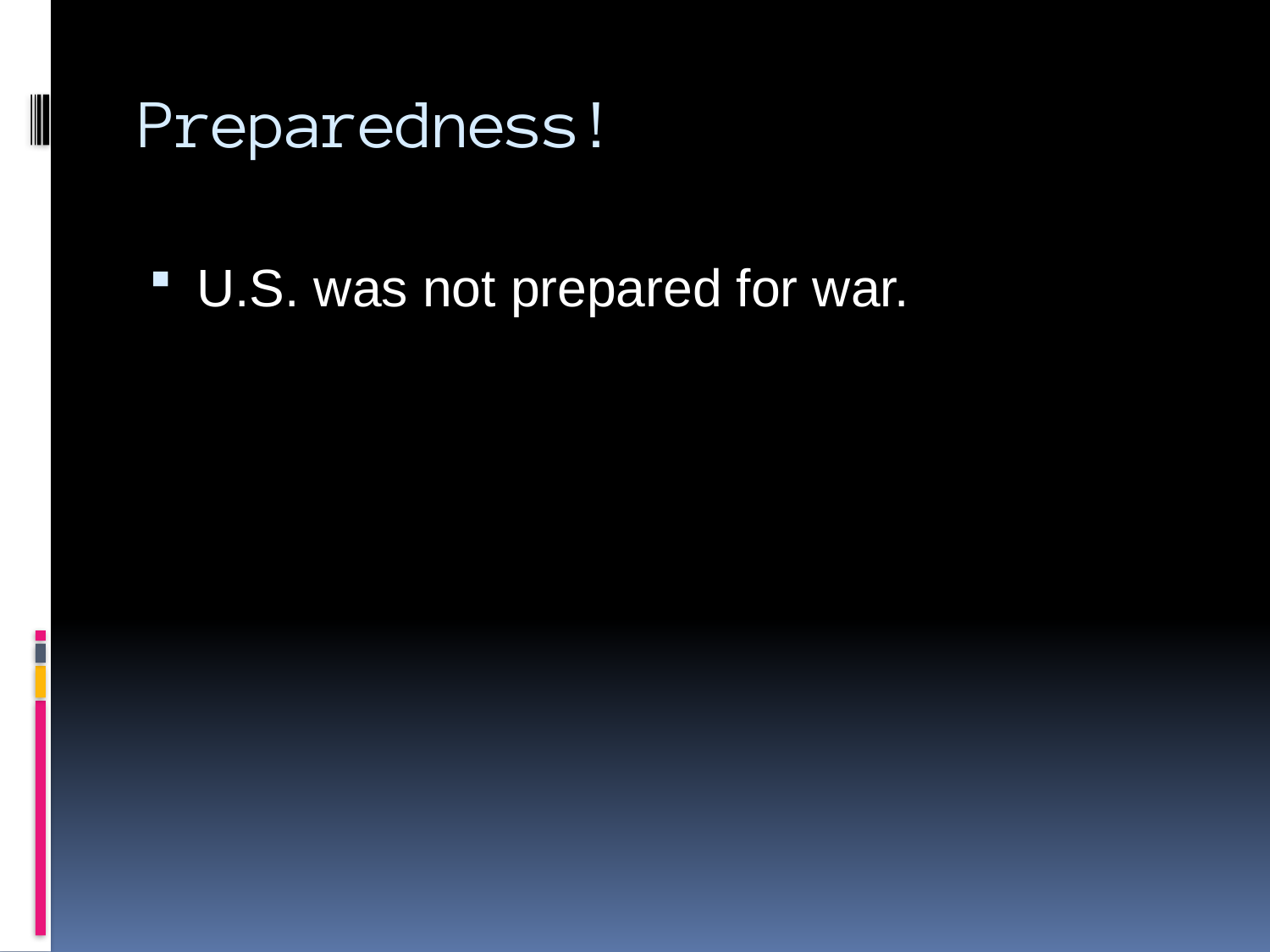

# Preparedness!
U.S. was not prepared for war.